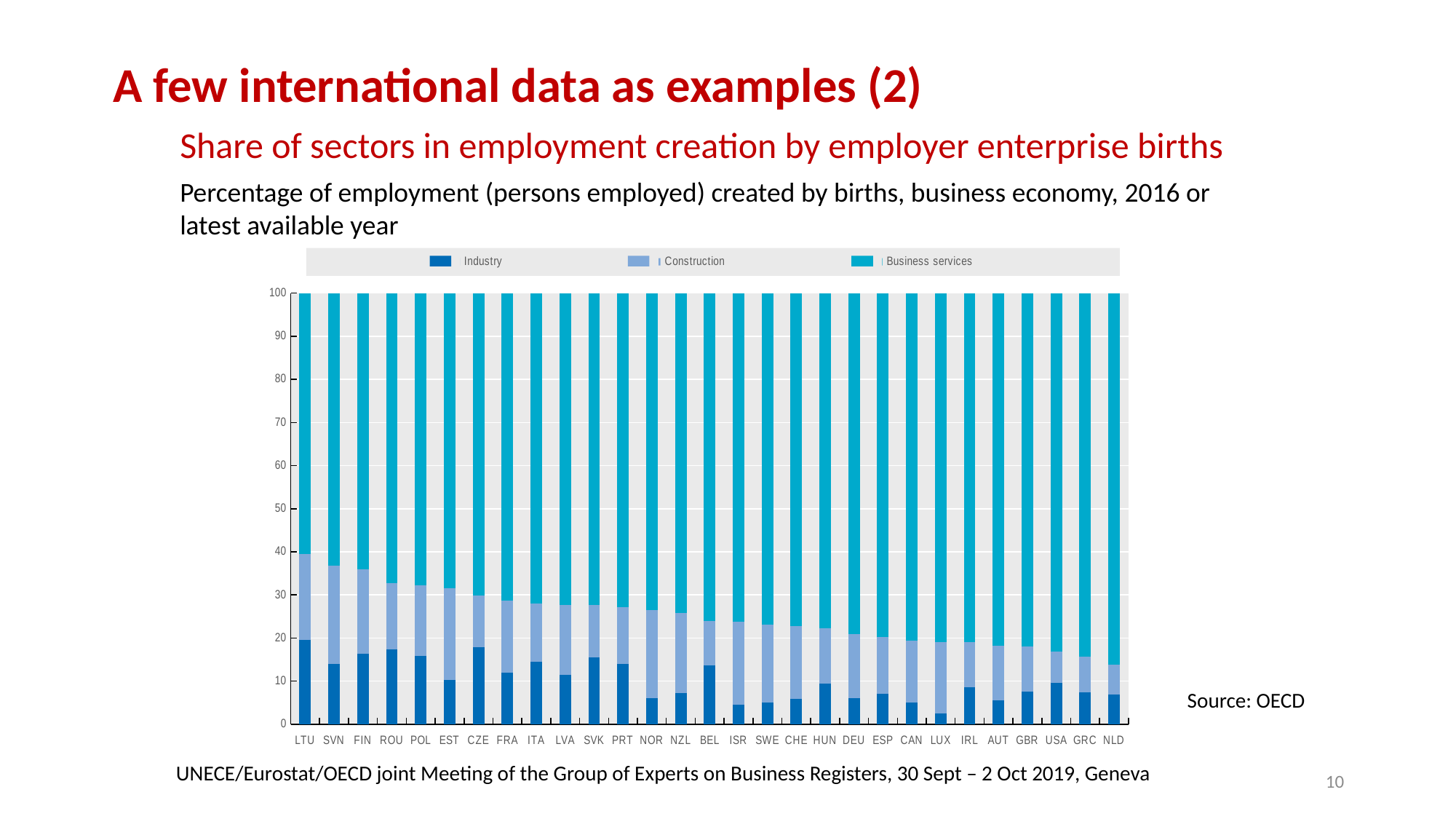

# A few international data as examples (2)
Share of sectors in employment creation by employer enterprise births
Percentage of employment (persons employed) created by births, business economy, 2016 or latest available year

### Chart

| Category | Industry | Construction | Business services |
|---|---|---|---|
| LTU | 19.6074658456802 | 19.93072926688474 | 60.46180488743506 |
| SVN | 13.946055503585907 | 22.80947926410976 | 63.244465232304336 |
| FIN | 16.318266077285042 | 19.640667332097532 | 64.04106659061742 |
| ROU | 17.37280103124052 | 15.320746132848043 | 67.30645283591143 |
| POL | 15.81569115815691 | 16.36669331054822 | 67.81761553129486 |
| EST | 10.307949029126213 | 21.260618932038835 | 68.43143203883496 |
| CZE | 17.836902597058668 | 12.05663741812468 | 70.10645998481665 |
| FRA | 11.988923994071532 | 16.63793174562583 | 71.37314426030264 |
| ITA | 14.44100401871006 | 13.569499214139835 | 71.9894967671501 |
| LVA | 11.510398570506775 | 16.225740805082644 | 72.26386062441058 |
| SVK | 15.537933990570082 | 12.133365991059947 | 72.32870001836997 |
| PRT | 14.005839292514704 | 13.108788558371769 | 72.88537214911352 |
| NOR | 6.101212982848846 | 20.369642154935114 | 73.52914486221604 |
| NZL | 7.300393913339065 | 18.475935294235267 | 74.22367079242566 |
| BEL | 13.623610100800166 | 10.329419100072743 | 76.0469707991271 |
| ISR | 4.582653103939052 | 19.17828289170748 | 76.23906400435347 |
| SWE | 5.01138115867538 | 18.143769733460605 | 76.84484910786401 |
| CHE | 5.917487441161346 | 16.8624658834698 | 77.22004667536885 |
| HUN | 9.48216890173858 | 12.814125482401229 | 77.70370561586019 |
| DEU | 6.085090185617001 | 14.81577440641263 | 79.09913540797037 |
| ESP | 7.00152945339162 | 13.16585438234052 | 79.83261616426786 |
| CAN | 4.972555397438504 | 14.482618418377719 | 80.54482618418378 |
| LUX | 2.425300737291424 | 16.70547147846333 | 80.86922778424524 |
| IRL | 8.550691766840554 | 10.516368035079761 | 80.93294019807969 |
| AUT | 5.618507258864268 | 12.57823803872478 | 81.80325470241095 |
| GBR | 7.608279899173958 | 10.392399560014539 | 81.9993205408115 |
| USA | 9.65699606789019 | 7.280362607724371 | 83.06264132438544 |
| GRC | 7.427811898432487 | 8.210651755431295 | 84.36153634613622 |
| NLD | 6.824911956206971 | 7.051910807200441 | 86.12317723659258 |
Source: OECD
UNECE/Eurostat/OECD joint Meeting of the Group of Experts on Business Registers, 30 Sept – 2 Oct 2019, Geneva
10